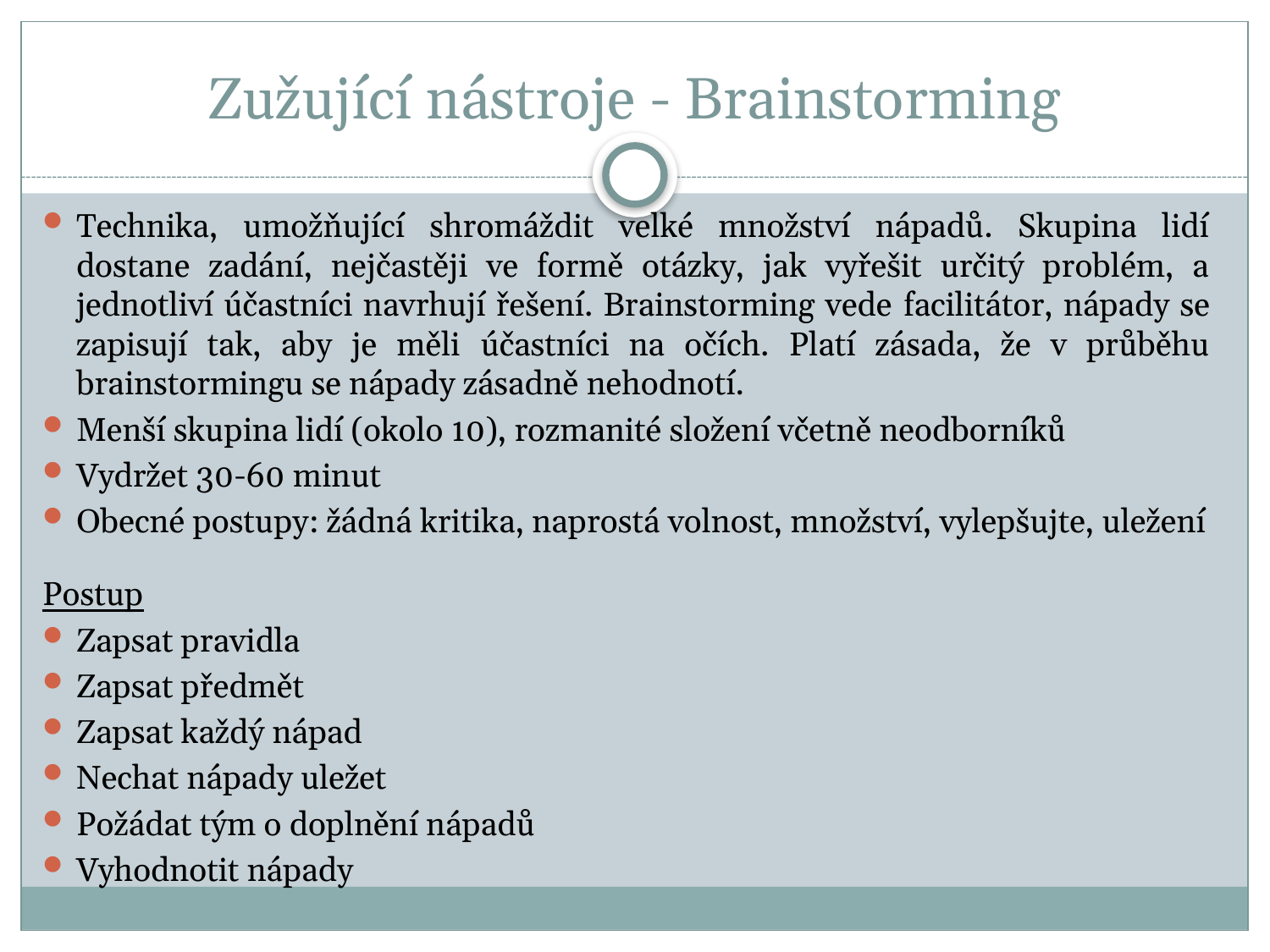

# Zužující nástroje - Brainstorming
Technika, umožňující shromáždit velké množství nápadů. Skupina lidí dostane zadání, nejčastěji ve formě otázky, jak vyřešit určitý problém, a jednotliví účastníci navrhují řešení. Brainstorming vede facilitátor, nápady se zapisují tak, aby je měli účastníci na očích. Platí zásada, že v průběhu brainstormingu se nápady zásadně nehodnotí.
Menší skupina lidí (okolo 10), rozmanité složení včetně neodborníků
Vydržet 30-60 minut
Obecné postupy: žádná kritika, naprostá volnost, množství, vylepšujte, uležení

Postup
Zapsat pravidla
Zapsat předmět
Zapsat každý nápad
Nechat nápady uležet
Požádat tým o doplnění nápadů
Vyhodnotit nápady